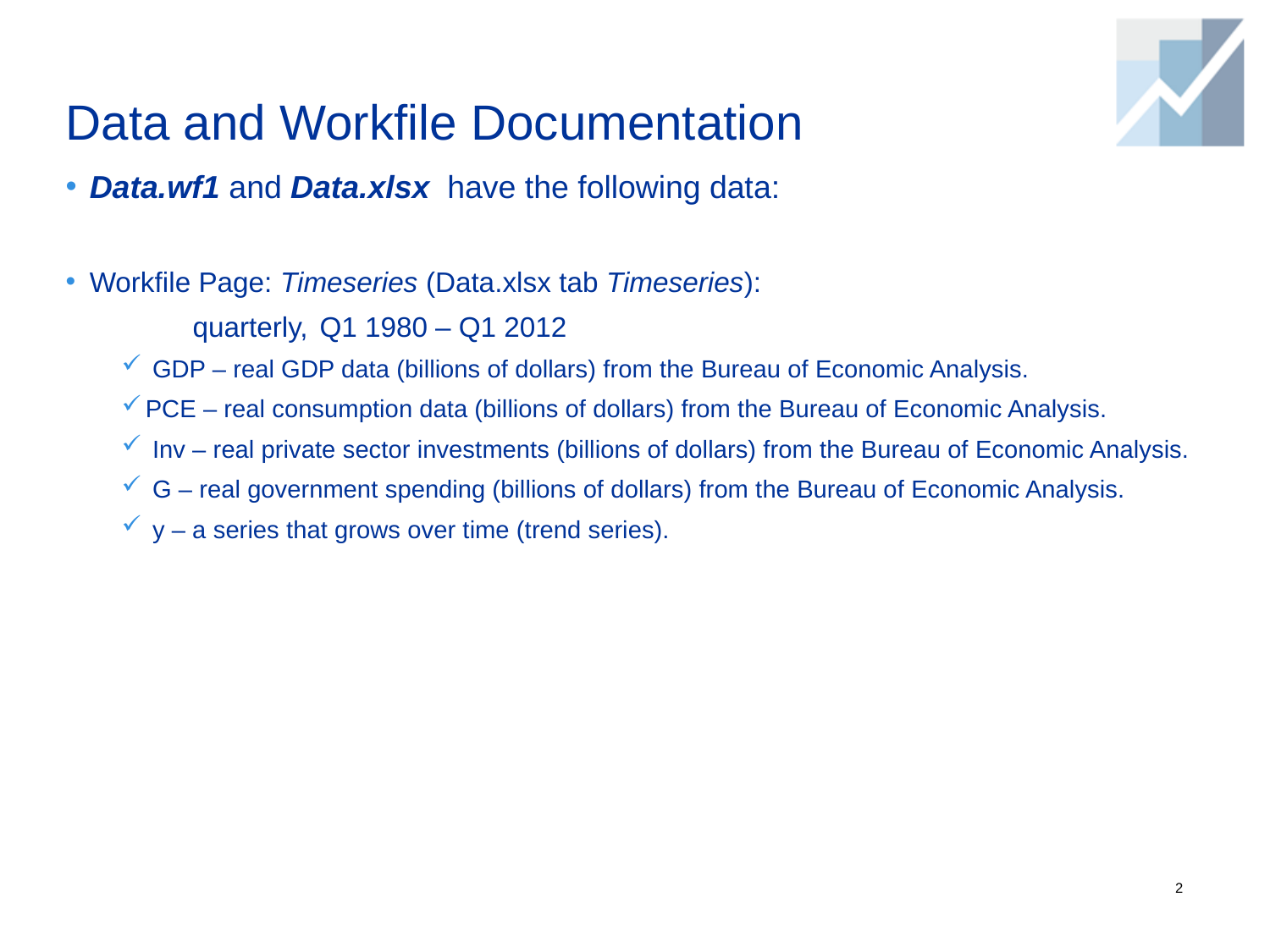

# Data and Workfile Documentation
Data.wf1 and Data.xlsx  have the following data:

Workfile Page: Timeseries (Data.xlsx tab Timeseries):
	quarterly, 	Q1 1980 – Q1 2012
 GDP – real GDP data (billions of dollars) from the Bureau of Economic Analysis.
PCE – real consumption data (billions of dollars) from the Bureau of Economic Analysis.
 Inv – real private sector investments (billions of dollars) from the Bureau of Economic Analysis.
 G – real government spending (billions of dollars) from the Bureau of Economic Analysis.
 y – a series that grows over time (trend series).

2